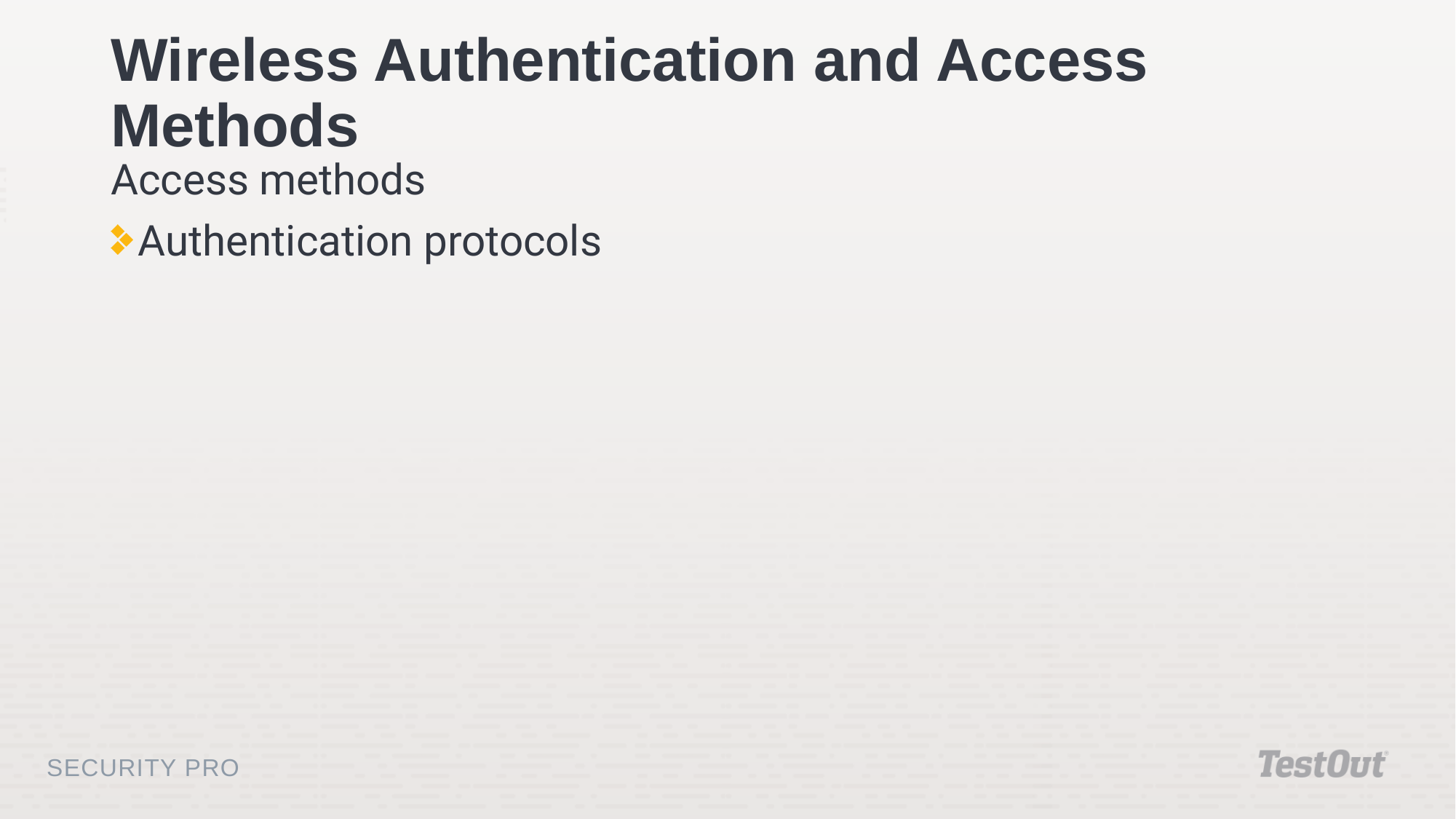

# Wireless Authentication and Access Methods
Access methods
Authentication protocols
Security Pro